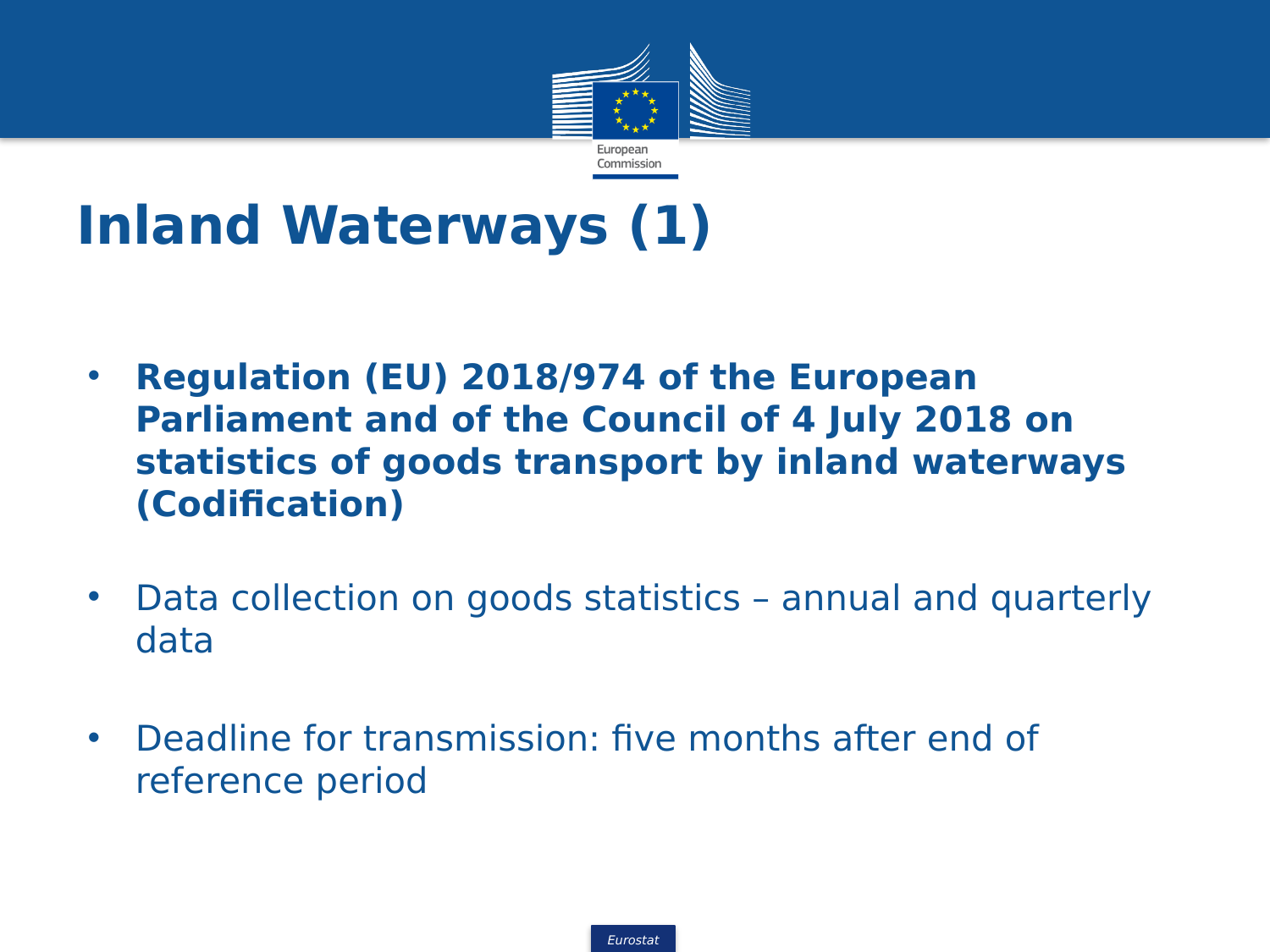

# Inland Waterways (1)

Regulation (EU) 2018/974 of the European Parliament and of the Council of 4 July 2018 on statistics of goods transport by inland waterways (Codification)

Data collection on goods statistics – annual and quarterly data

Deadline for transmission: five months after end of reference period
13
2/20/2019